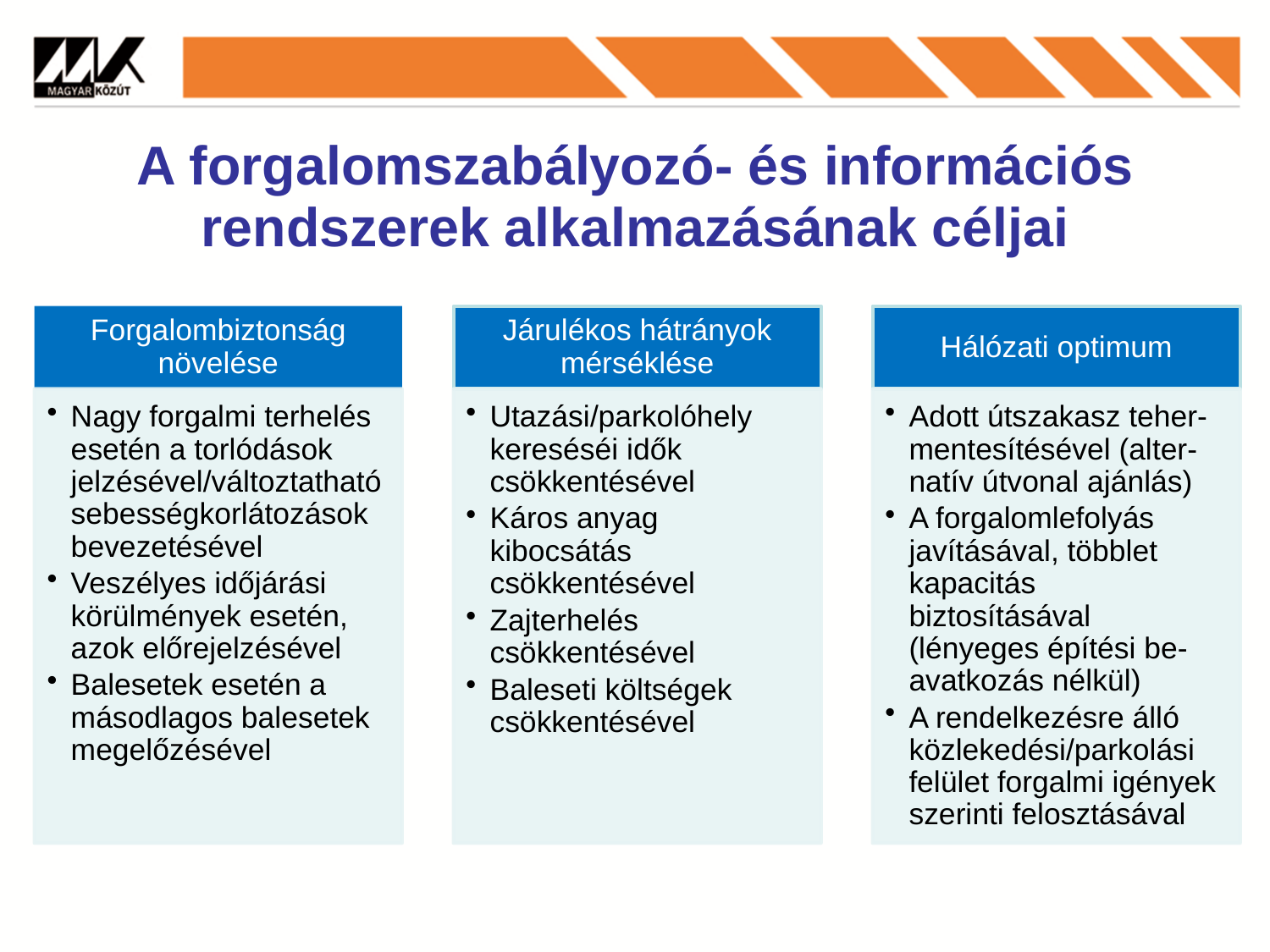

A forgalomszabályozó- és információs rendszerek alkalmazásának céljai
Forgalombiztonság növelése
Nagy forgalmi terhelés esetén a torlódások jelzésével/változtatható sebességkorlátozások bevezetésével
Veszélyes időjárási körülmények esetén, azok előrejelzésével
Balesetek esetén a másodlagos balesetek megelőzésével

Járulékos hátrányok mérséklése
Utazási/parkolóhely kereséséi idők csökkentésével
Káros anyag kibocsátás csökkentésével
Zajterhelés csökkentésével
Baleseti költségek csökkentésével
Hálózati optimum
Adott útszakasz teher-mentesítésével (alter-natív útvonal ajánlás)
A forgalomlefolyás javításával, többlet kapacitás biztosításával (lényeges építési be-avatkozás nélkül)
A rendelkezésre álló közlekedési/parkolási felület forgalmi igények szerinti felosztásával